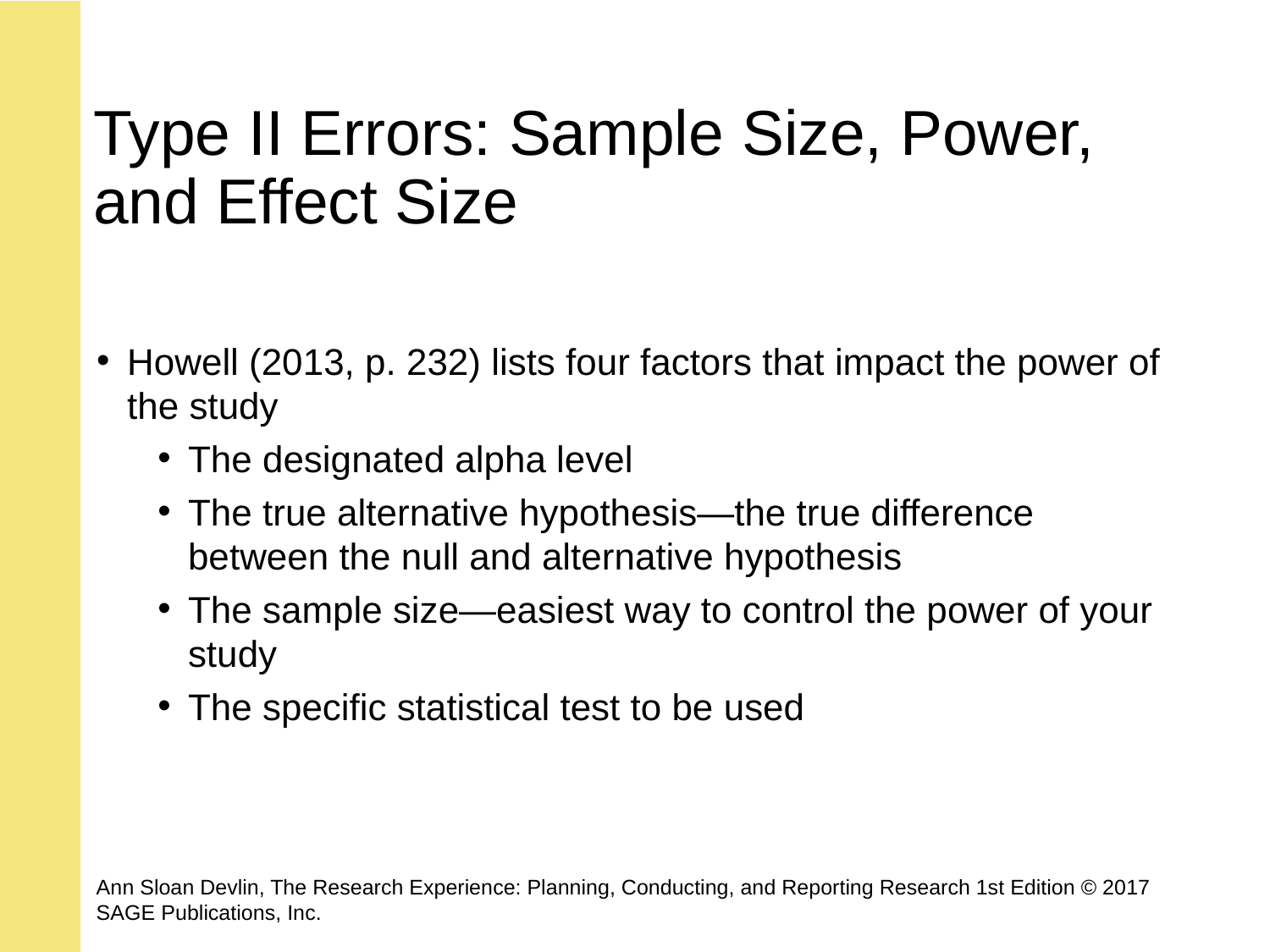

# Type II Errors: Sample Size, Power, and Effect Size
Howell (2013, p. 232) lists four factors that impact the power of the study
The designated alpha level
The true alternative hypothesis—the true difference between the null and alternative hypothesis
The sample size—easiest way to control the power of your study
The specific statistical test to be used